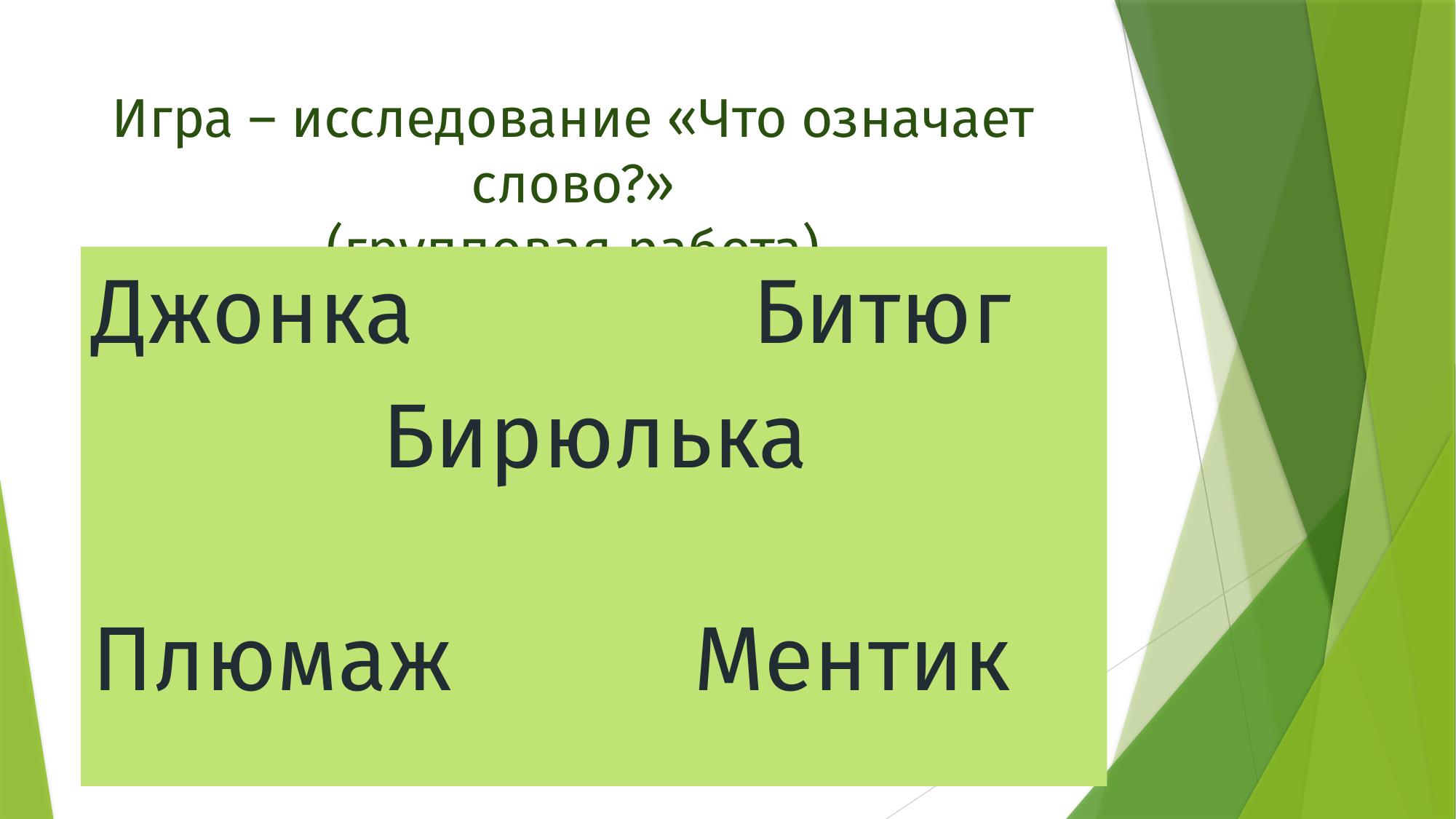

# Игра – исследование «Что означает слово?» (групповая работа)
Джонка              Битюг
            Бирюлька
                                     Плюмаж           Ментик